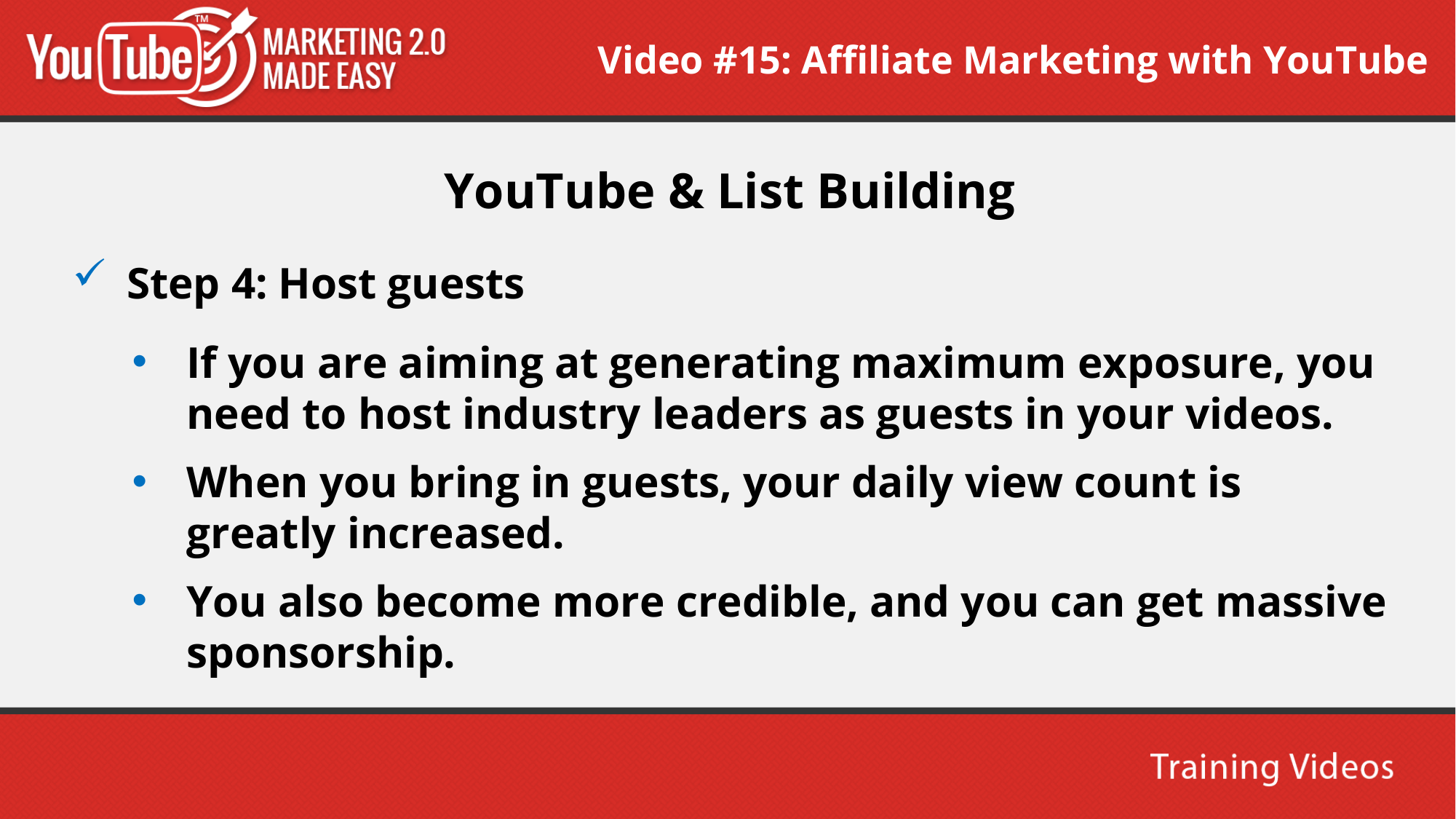

Video #15: Affiliate Marketing with YouTube
 YouTube & List Building
Step 4: Host guests
If you are aiming at generating maximum exposure, you need to host industry leaders as guests in your videos.
When you bring in guests, your daily view count is greatly increased.
You also become more credible, and you can get massive sponsorship.